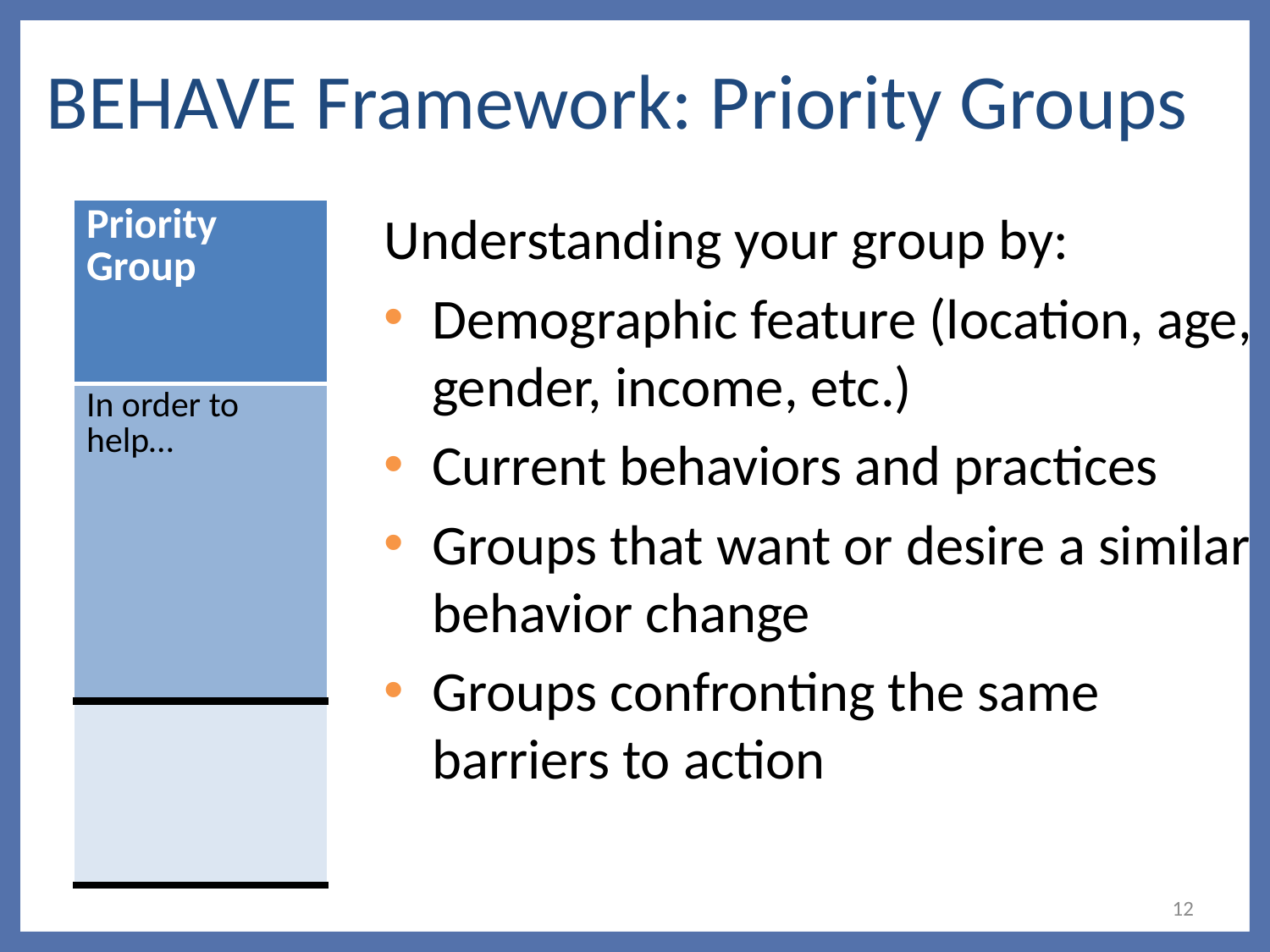

# BEHAVE Framework: Priority Groups
Understanding your group by:
Demographic feature (location, age, gender, income, etc.)
Current behaviors and practices
Groups that want or desire a similar behavior change
Groups confronting the same barriers to action
| Priority Group |
| --- |
| In order to help… |
|  |
12